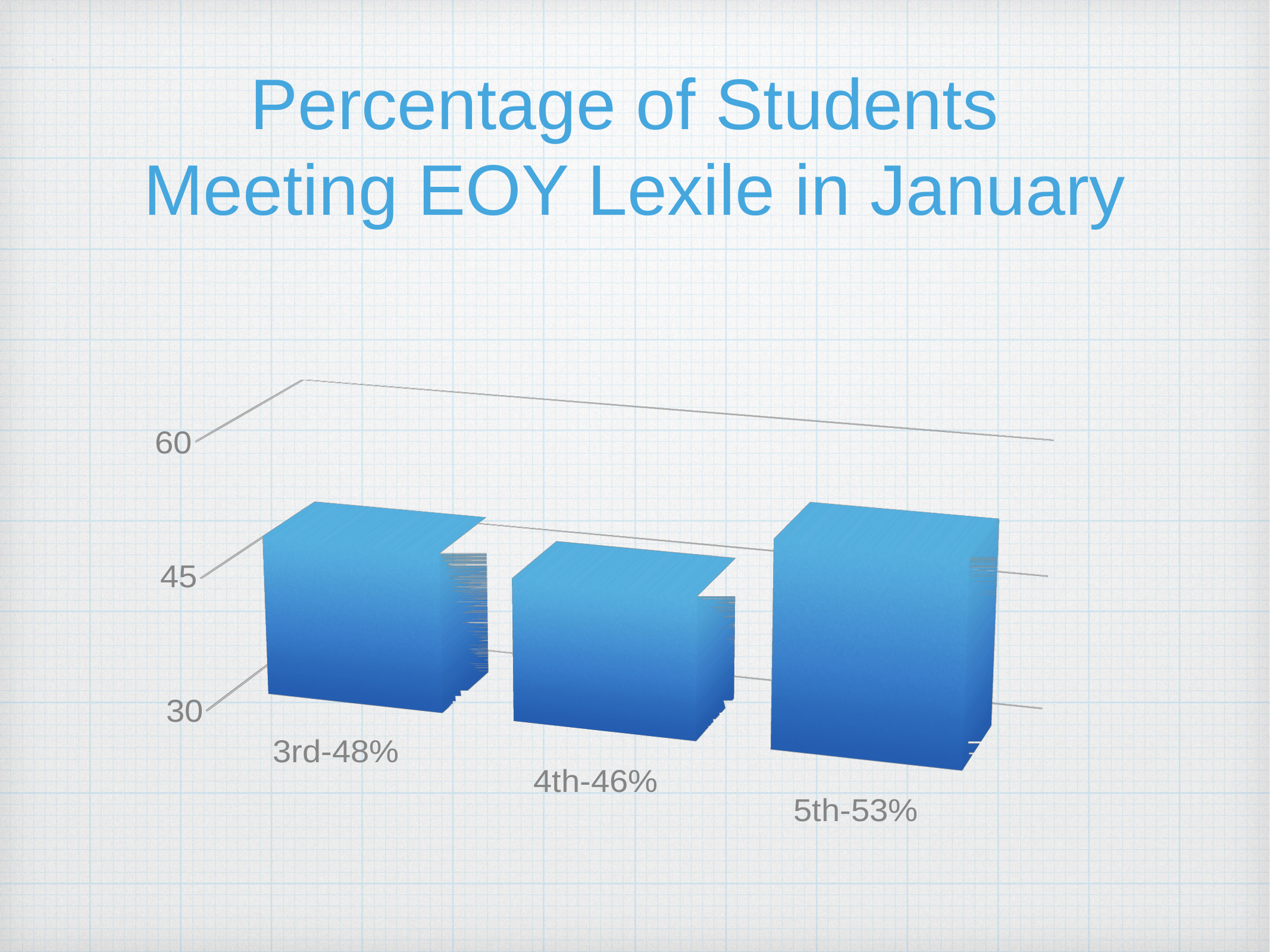

# Percentage of Students
Meeting EOY Lexile in January

[unsupported chart]